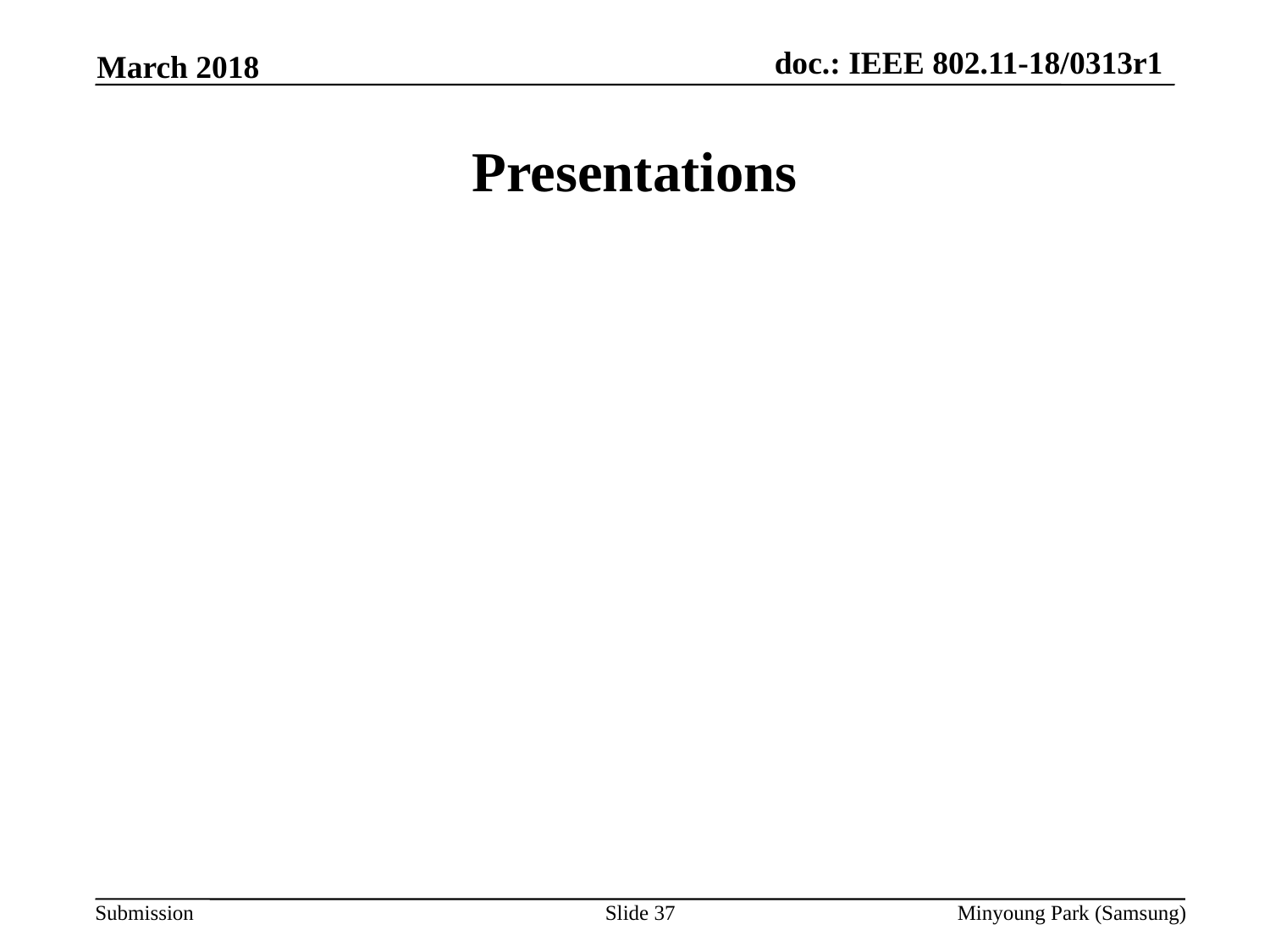

March 2018
# Presentations

Slide 37
Minyoung Park (Samsung)